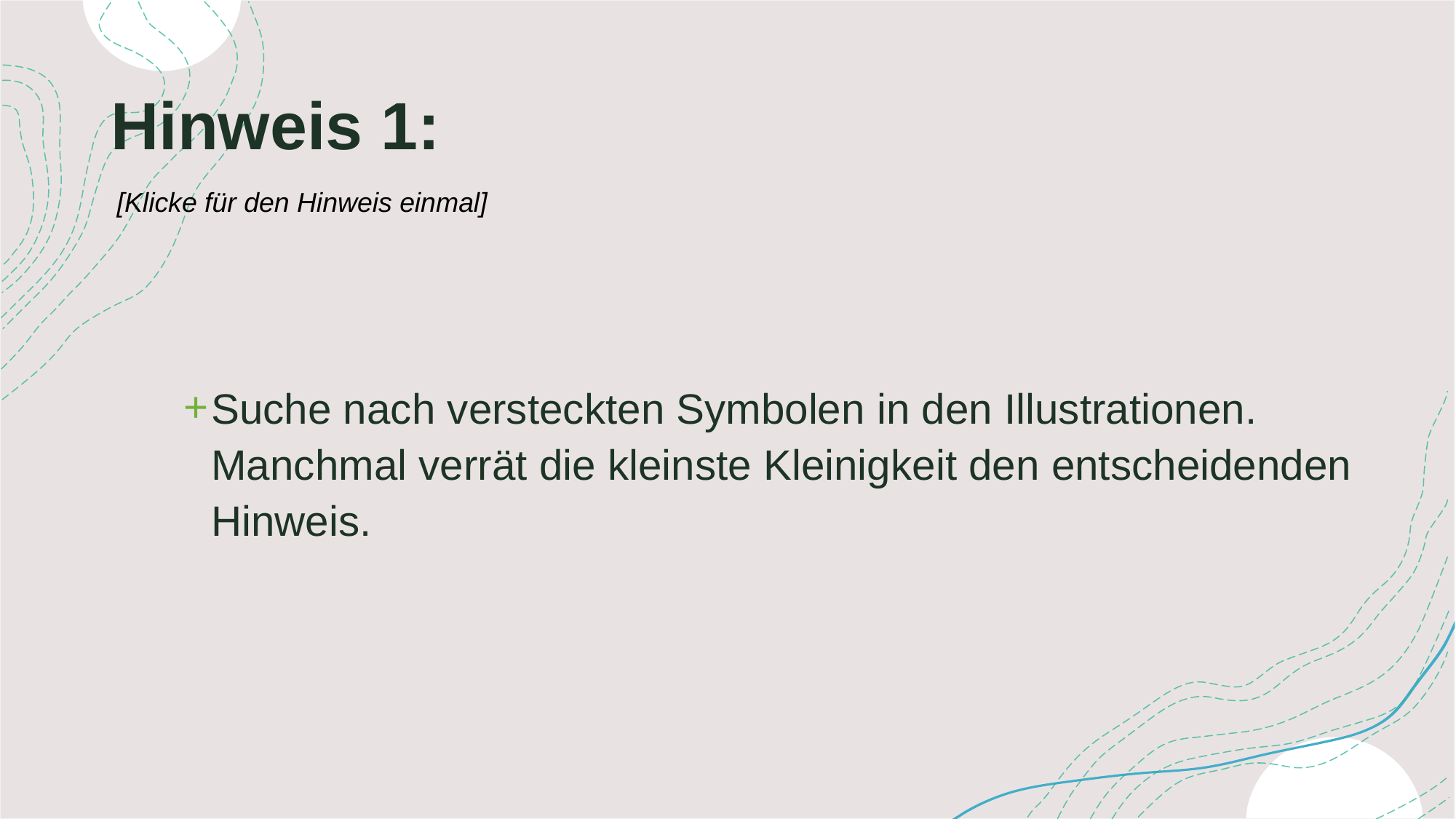

# Hinweis 1:
[Klicke für den Hinweis einmal]
Suche nach versteckten Symbolen in den Illustrationen. Manchmal verrät die kleinste Kleinigkeit den entscheidenden Hinweis.